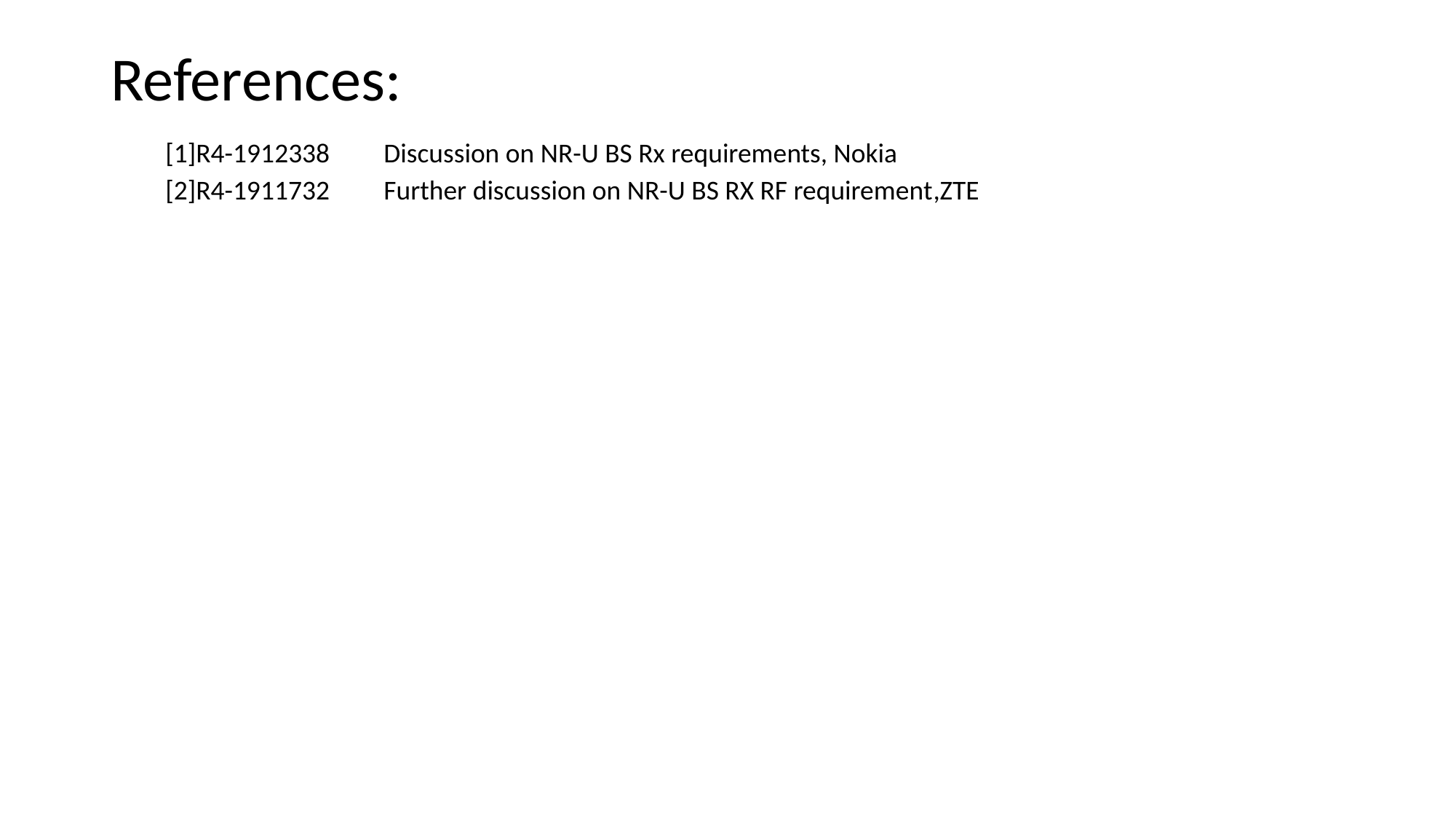

# References:
[1]R4-1912338	Discussion on NR-U BS Rx requirements, Nokia
[2]R4-1911732	Further discussion on NR-U BS RX RF requirement,ZTE

5